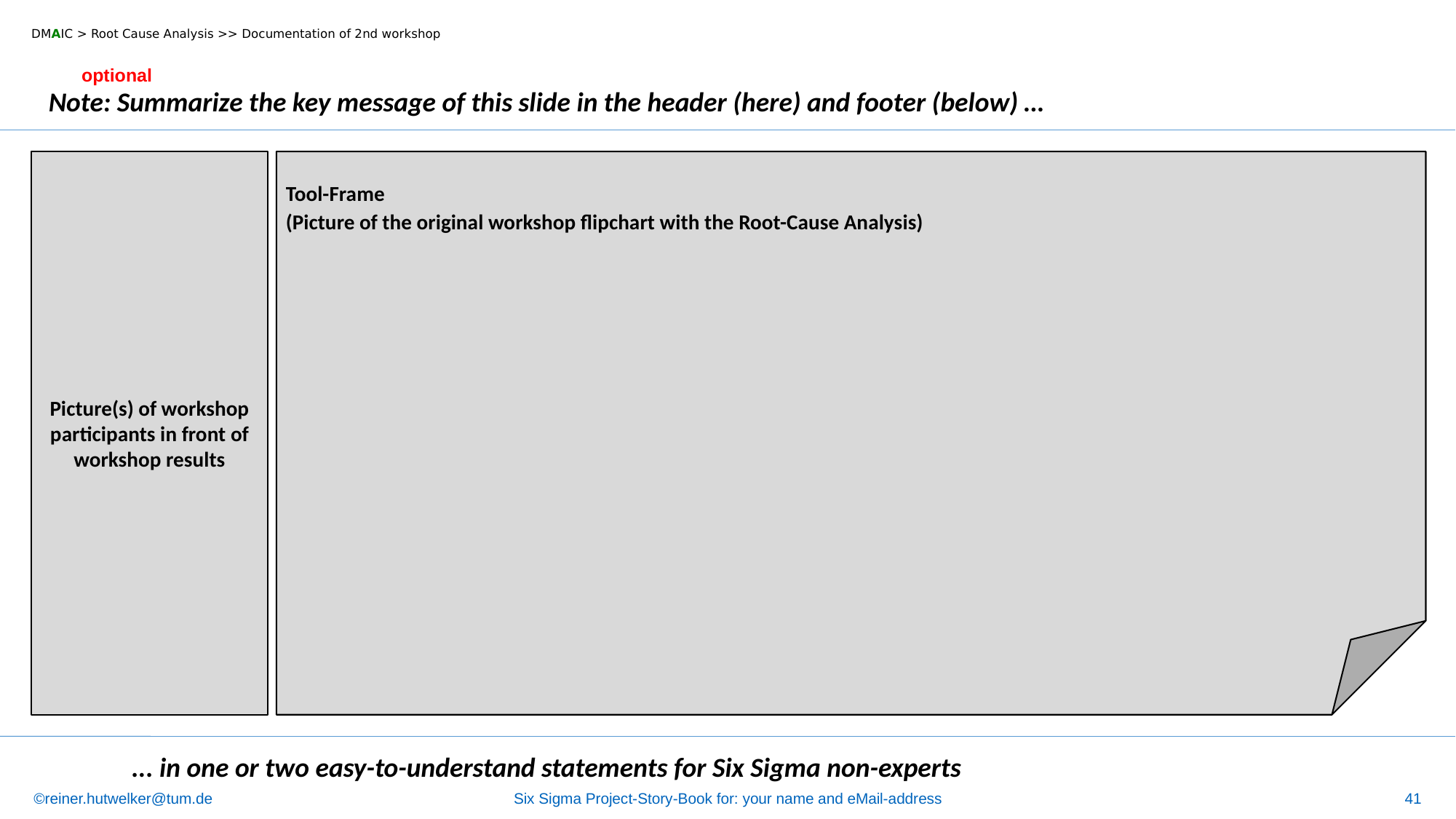

DMAIC > Root Cause Analysis >> Documentation of 2nd workshop
optional
# Note: Summarize the key message of this slide in the header (here) and footer (below) …
Picture(s) of workshop participants in front of workshop results

  Tool-Frame
  (Picture of the original workshop flipchart with the Root-Cause Analysis)
... in one or two easy-to-understand statements for Six Sigma non-experts